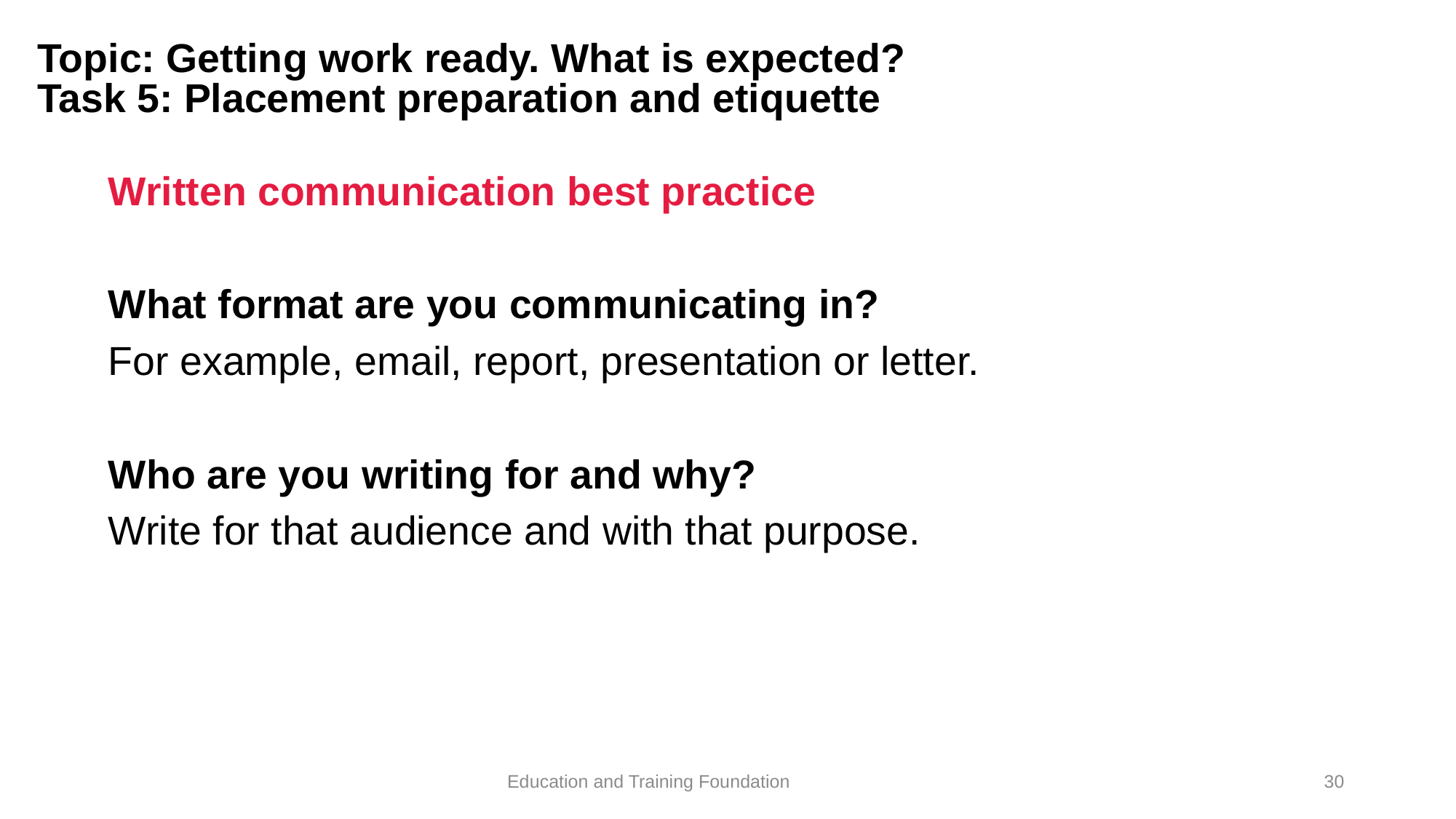

# Topic: Getting work ready. What is expected? Task 5: Placement preparation and etiquette
Written communication best practice

What format are you communicating in?
For example, email, report, presentation or letter.

Who are you writing for and why?
Write for that audience and with that purpose.

30
Education and Training Foundation